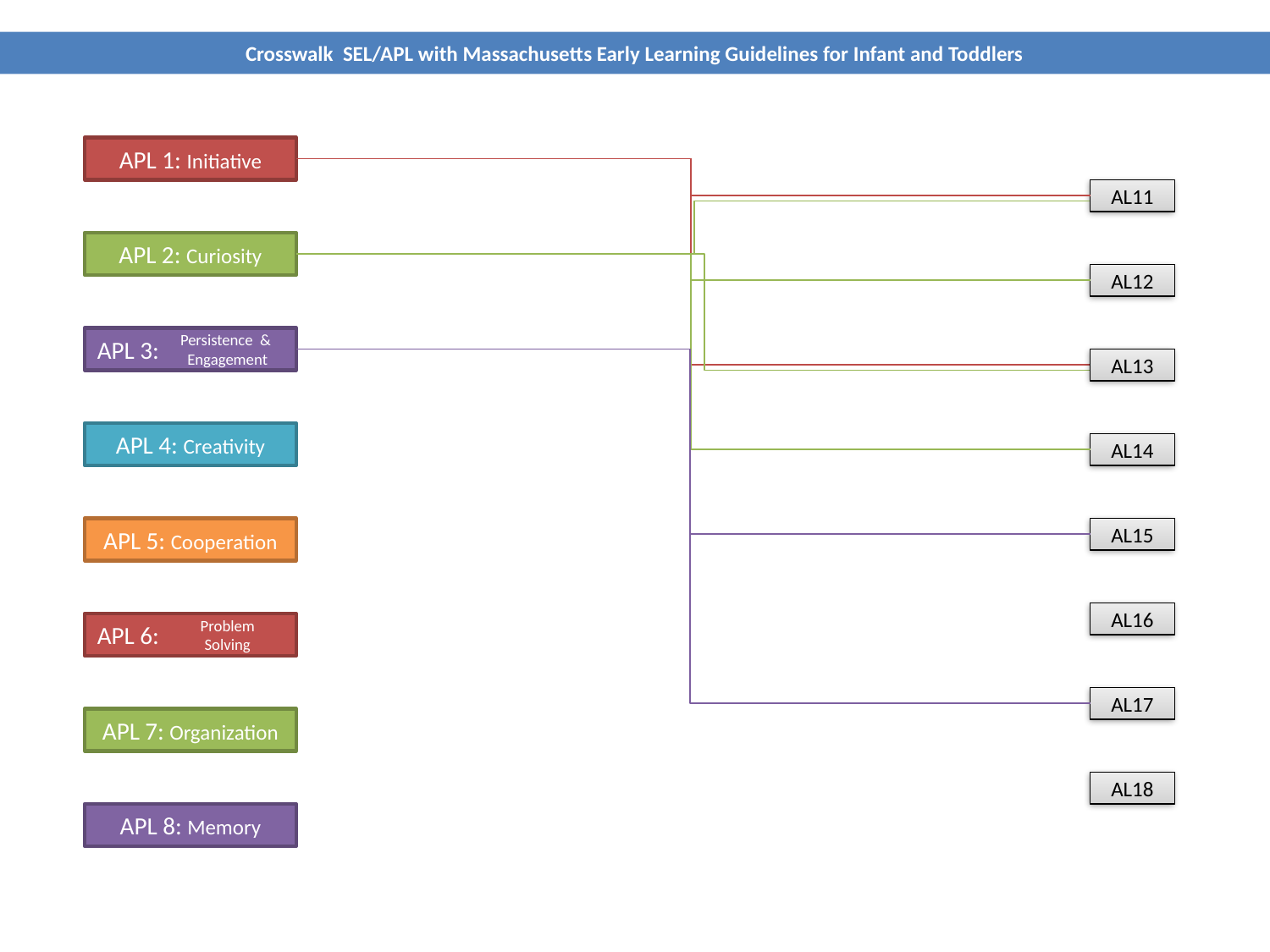

Crosswalk  SEL/APL with Massachusetts Early Learning Guidelines for Infant and Toddlers
APL 1: Initiative

AL11
APL 2: Curiosity

AL12
APL 3:

Persistence  &
Engagement
AL13
APL 4: Creativity

AL14
APL 5: Cooperation

AL15
AL16
APL 6:

Problem
Solving
AL17
APL 7: Organization

AL18
APL 8: Memory